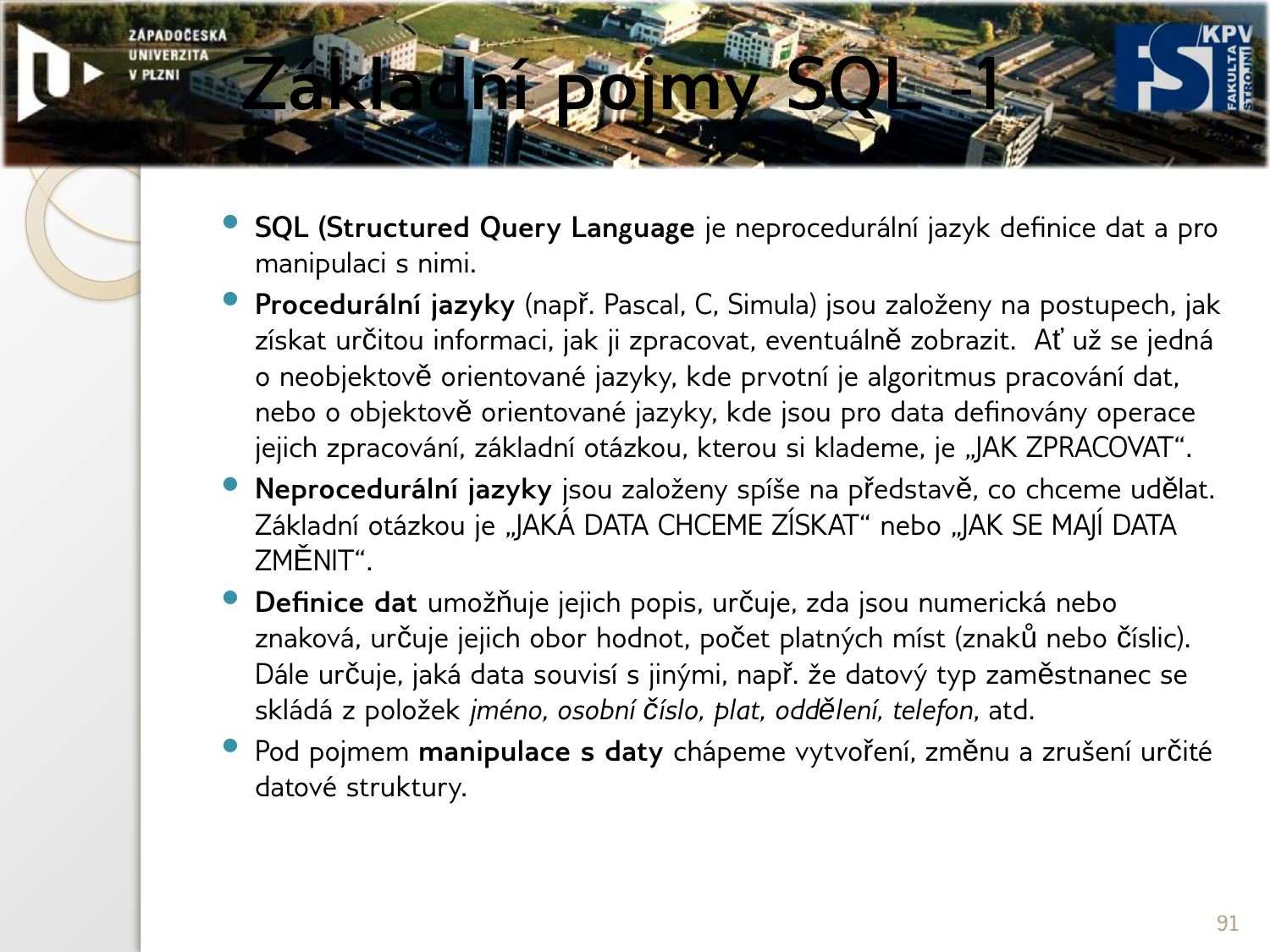

# Základní pojmy SQL -1
SQL (Structured Query Language je neprocedurální jazyk definice dat a pro manipulaci s nimi.
Procedurální jazyky (např. Pascal, C, Simula) jsou založeny na postupech, jak získat určitou informaci, jak ji zpracovat, eventuálně zobrazit.  Ať už se jedná o neobjektově orientované jazyky, kde prvotní je algoritmus pracování dat, nebo o objektově orientované jazyky, kde jsou pro data definovány operace jejich zpracování, základní otázkou, kterou si klademe, je „JAK ZPRACOVAT“.
Neprocedurální jazyky jsou založeny spíše na představě, co chceme udělat. Základní otázkou je „JAKÁ DATA CHCEME ZÍSKAT“ nebo „JAK SE MAJÍ DATA ZMĚNIT“.
Definice dat umožňuje jejich popis, určuje, zda jsou numerická nebo znaková, určuje jejich obor hodnot, počet platných míst (znaků nebo číslic). Dále určuje, jaká data souvisí s jinými, např. že datový typ zaměstnanec se skládá z položek jméno, osobní číslo, plat, oddělení, telefon, atd.
Pod pojmem manipulace s daty chápeme vytvoření, změnu a zrušení určité datové struktury.

91